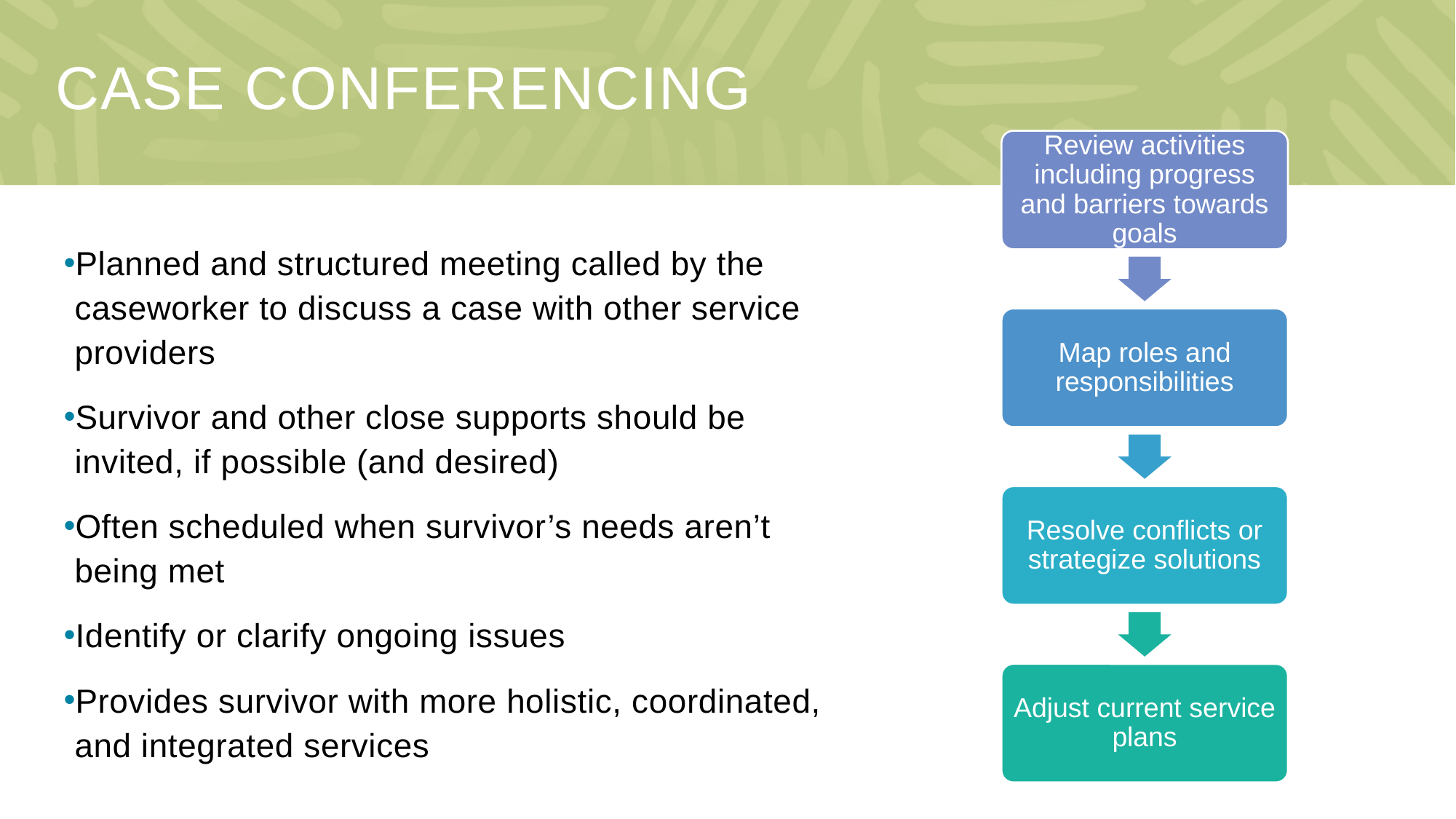

# Case conferencing
Review activities including progress and barriers towards goals

Map roles and responsibilities

Resolve conflicts or strategize solutions

Adjust current service plans
Planned and structured meeting called by the caseworker to discuss a case with other service providers
Survivor and other close supports should be invited, if possible (and desired)
Often scheduled when survivor’s needs aren’t being met
Identify or clarify ongoing issues
Provides survivor with more holistic, coordinated, and integrated services